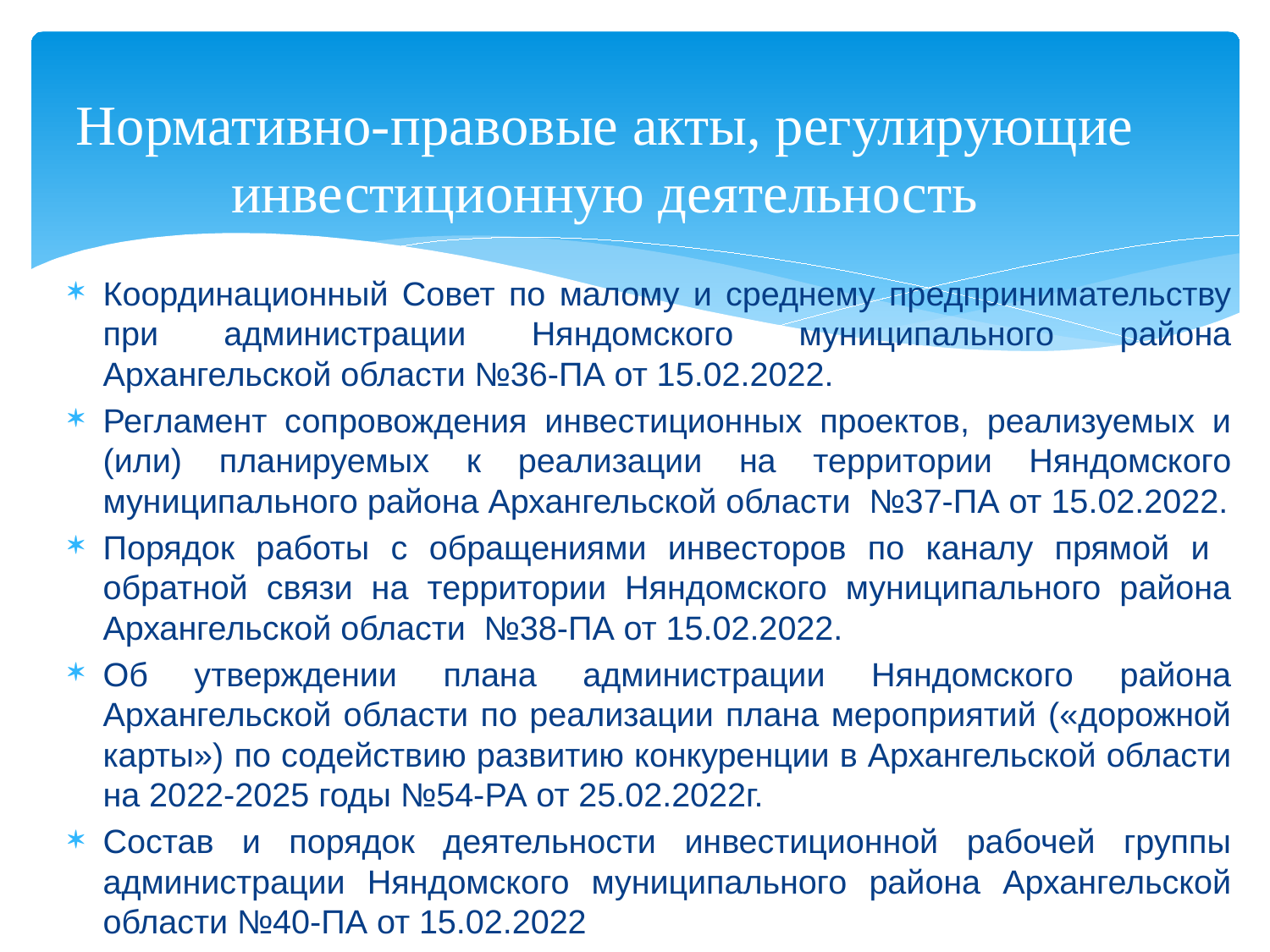

# Нормативно-правовые акты, регулирующие инвестиционную деятельность
Координационный Совет по малому и среднему предпринимательству при администрации Няндомского муниципального района Архангельской области №36-ПА от 15.02.2022.
Регламент сопровождения инвестиционных проектов, реализуемых и (или) планируемых к реализации на территории Няндомского муниципального района Архангельской области  №37-ПА от 15.02.2022.
Порядок работы с обращениями инвесторов по каналу прямой и  обратной связи на территории Няндомского муниципального района Архангельской области  №38-ПА от 15.02.2022.
Об утверждении плана администрации Няндомского района Архангельской области по реализации плана мероприятий («дорожной карты») по содействию развитию конкуренции в Архангельской области на 2022-2025 годы №54-РА от 25.02.2022г.
Состав и порядок деятельности инвестиционной рабочей группы администрации Няндомского муниципального района Архангельской области №40-ПА от 15.02.2022